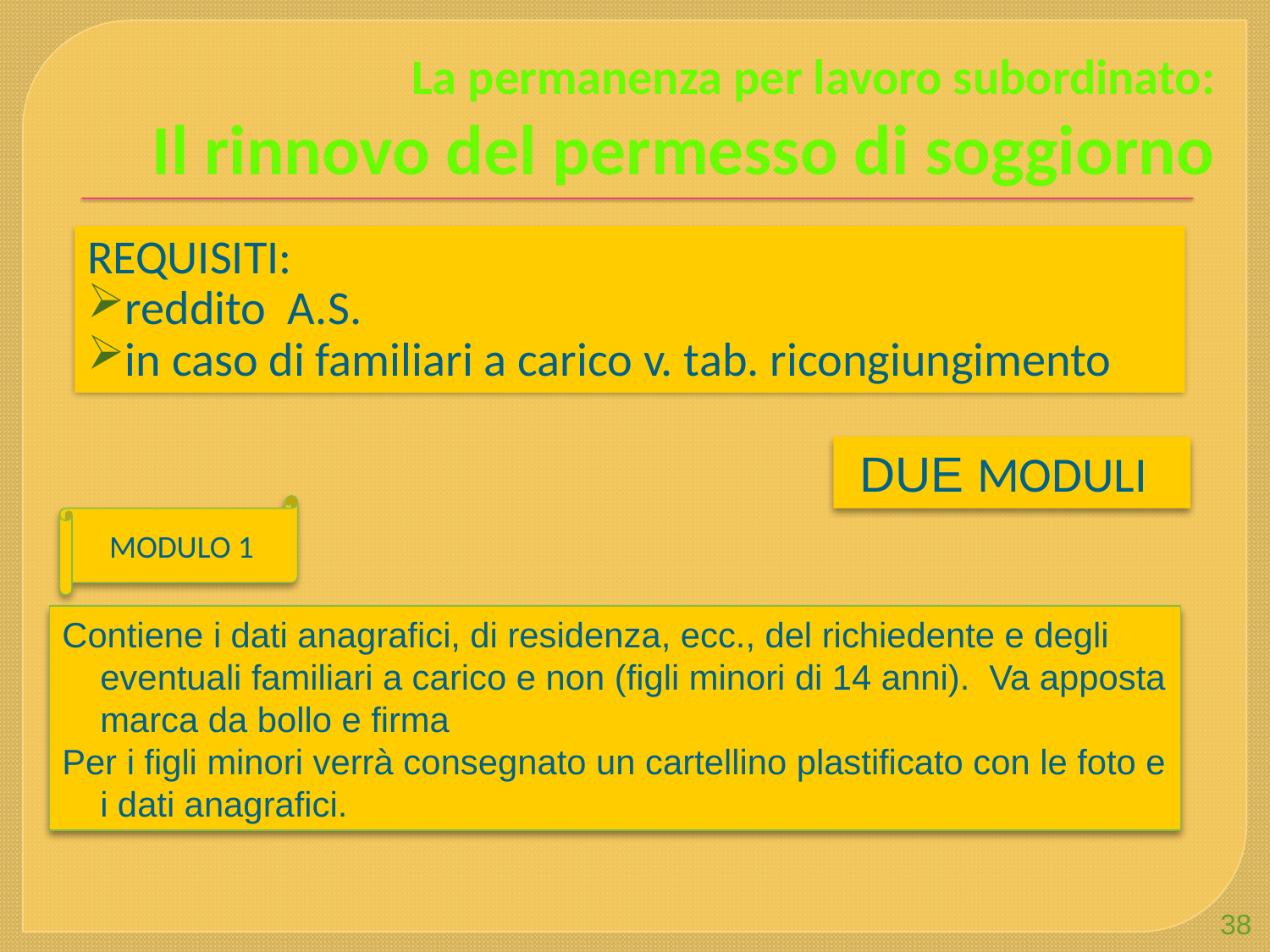

# La permanenza per lavoro subordinato: Il rinnovo del permesso di soggiorno
REQUISITI:
reddito  A.S.
in caso di familiari a carico v. tab. ricongiungimento
 DUE MODULI
MODULO 1
Contiene i dati anagrafici, di residenza, ecc., del richiedente e degli eventuali familiari a carico e non (figli minori di 14 anni).  Va apposta marca da bollo e firma
Per i figli minori verrà consegnato un cartellino plastificato con le foto e i dati anagrafici.
38